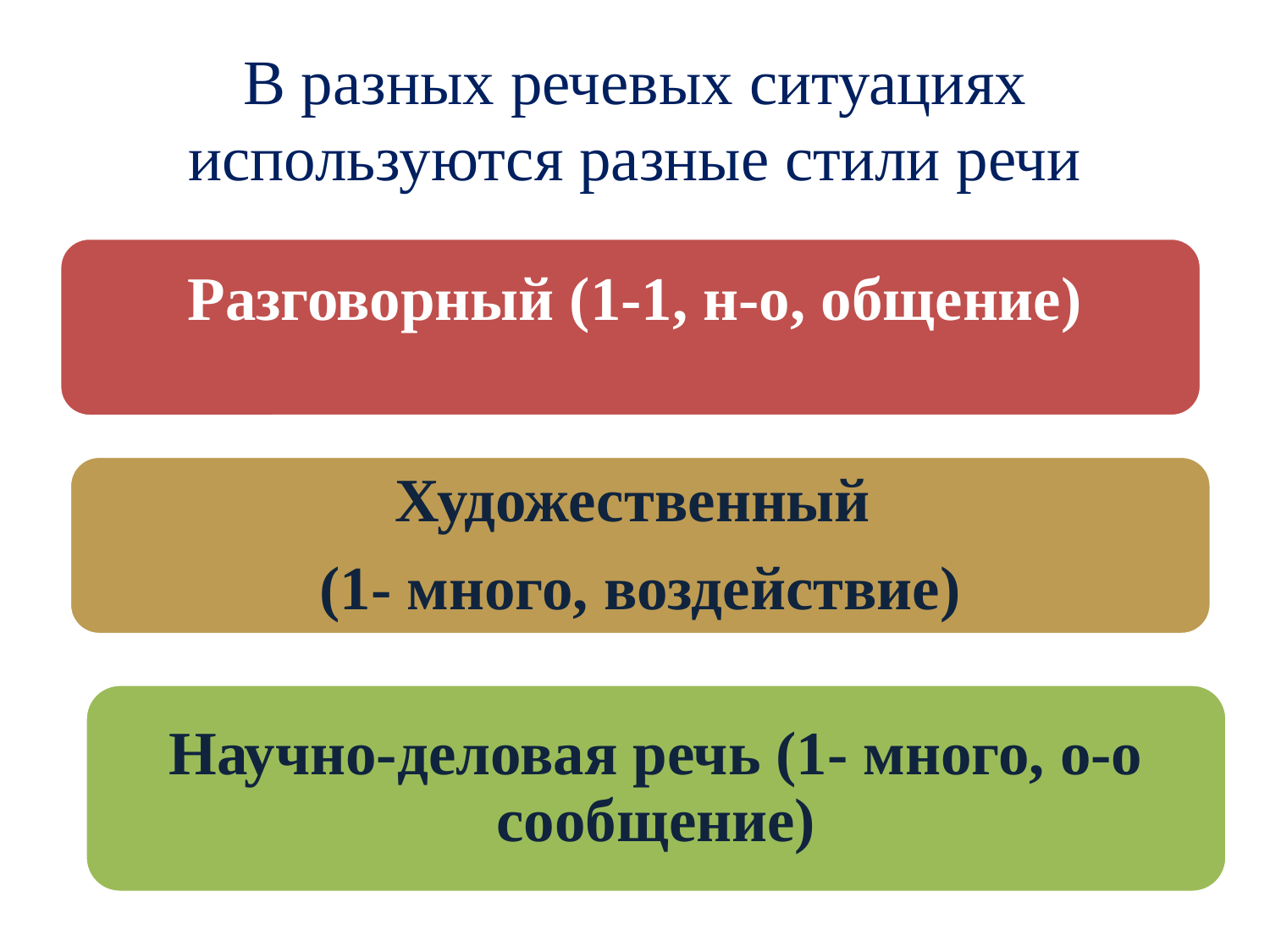

# В разных речевых ситуациях используются разные стили речи

Разговорный (1-1, н-о, общение)

Художественный
(1- много, воздействие)

Научно-деловая речь (1- много, о-о сообщение)